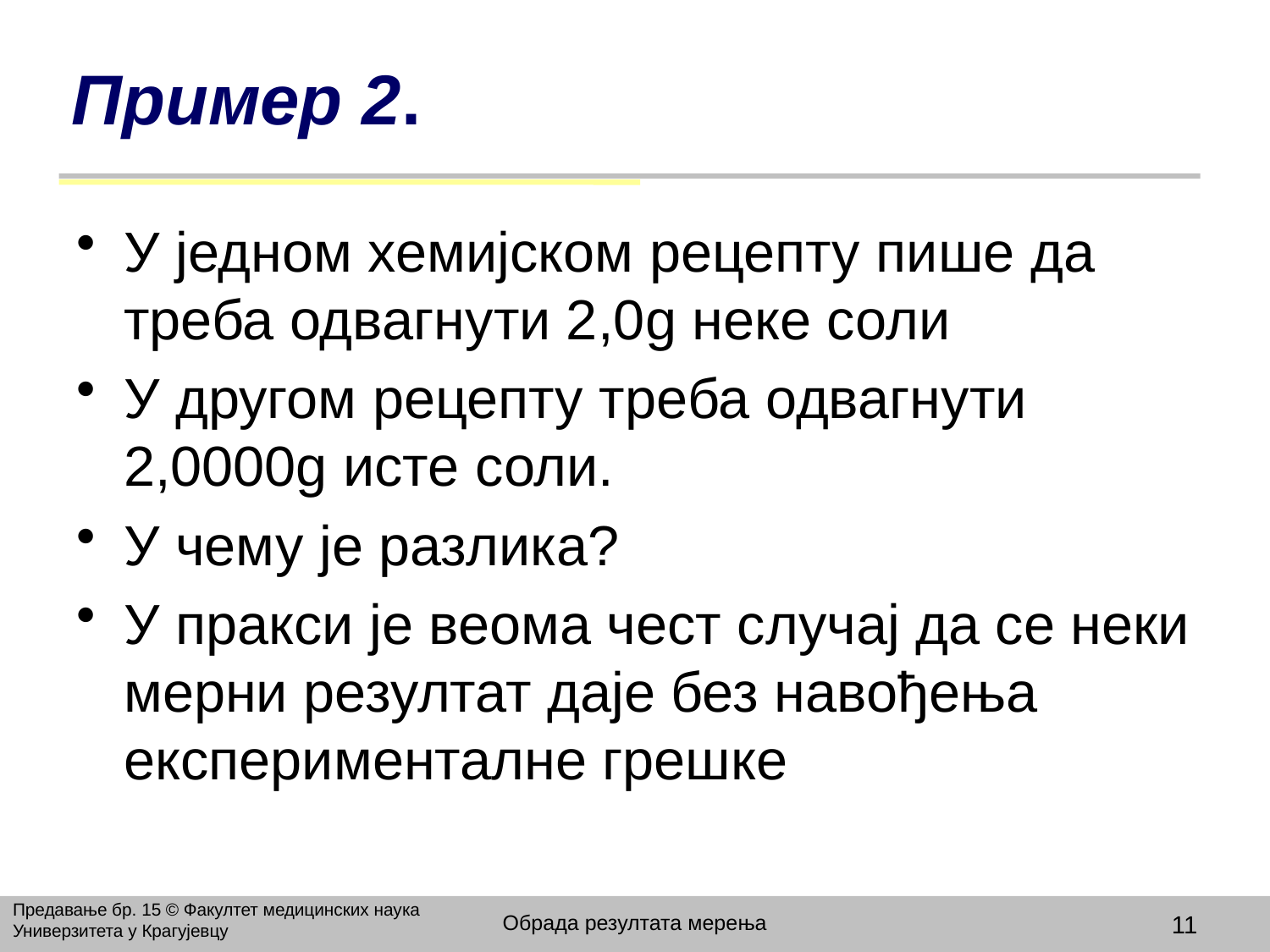

# Пример 2.
У једном хемијском рецепту пише да треба одвагнути 2,0g неке соли
У другом рецепту треба одвагнути 2,0000g исте соли.
У чему је разлика?
У пракси је веома чест случај да се неки мерни резултат даје без навођења експерименталне грешке
Предавање бр. 15 © Факултет медицинских наука Универзитета у Крагујевцу
Обрада резултата мерења
11